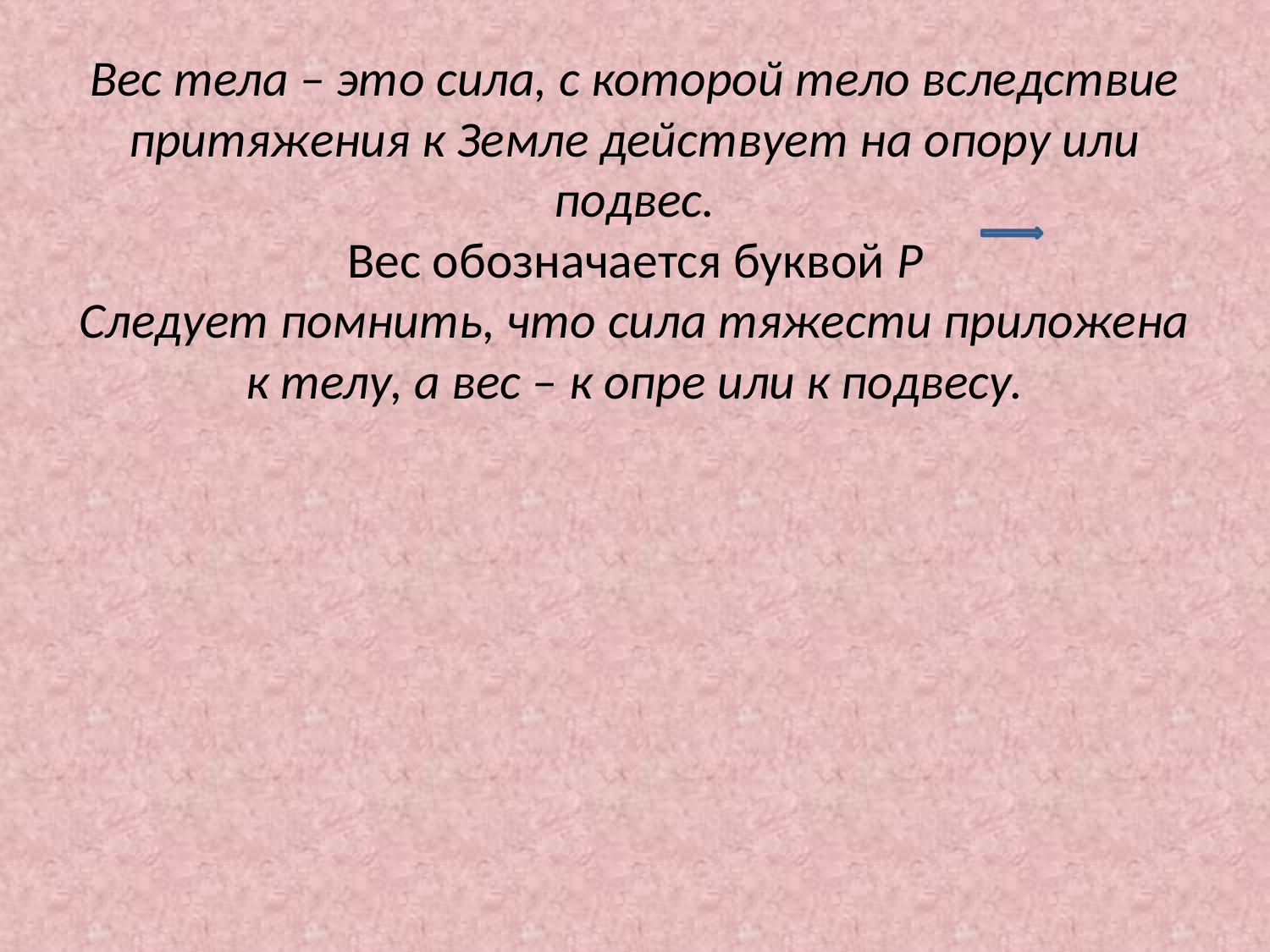

# Вес тела – это сила, с которой тело вследствие притяжения к Земле действует на опору или подвес. Вес обозначается буквой Р Следует помнить, что сила тяжести приложена к телу, а вес – к опре или к подвесу.